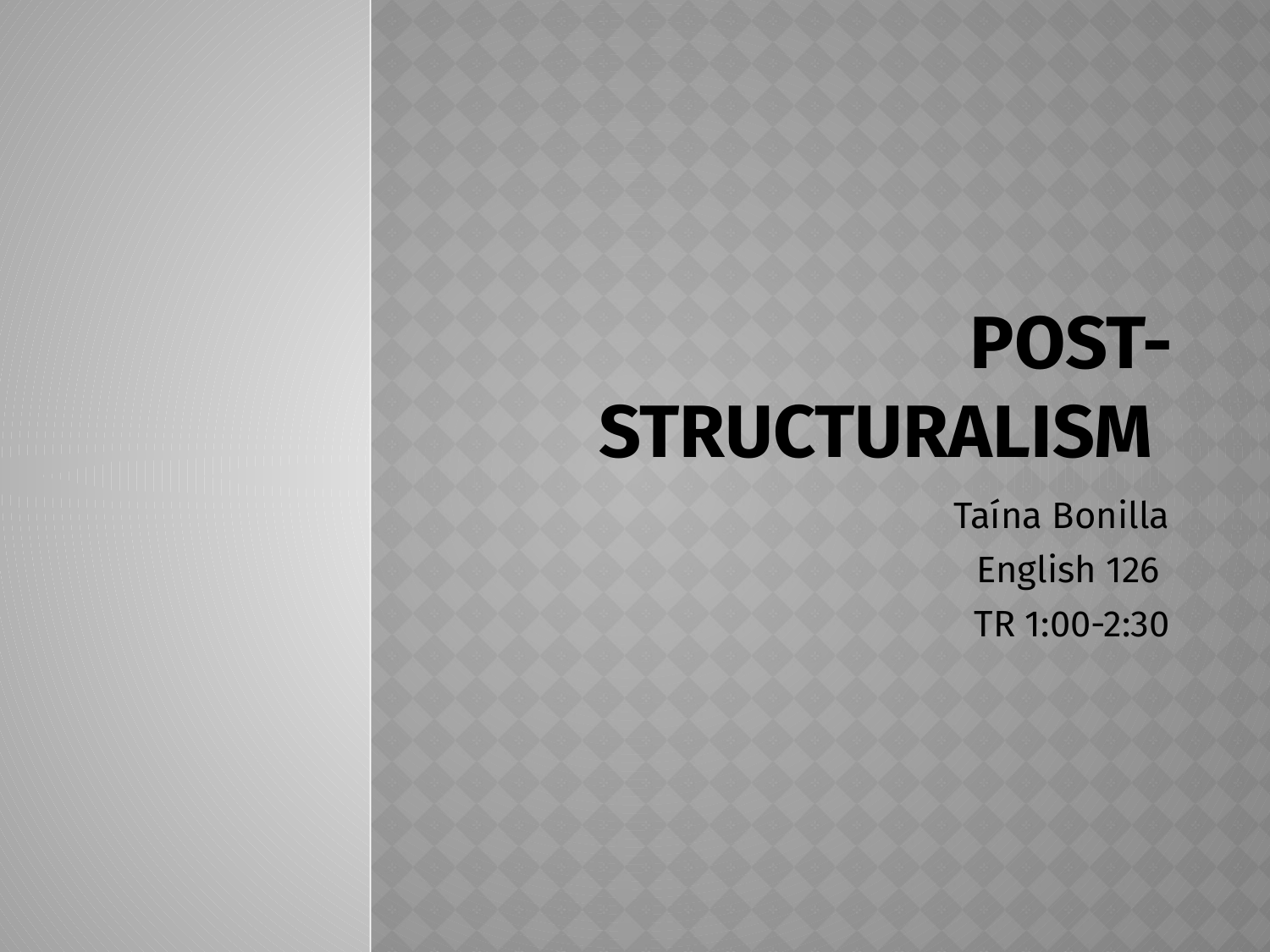

# Post-Structuralism
Taína Bonilla
English 126
TR 1:00-2:30